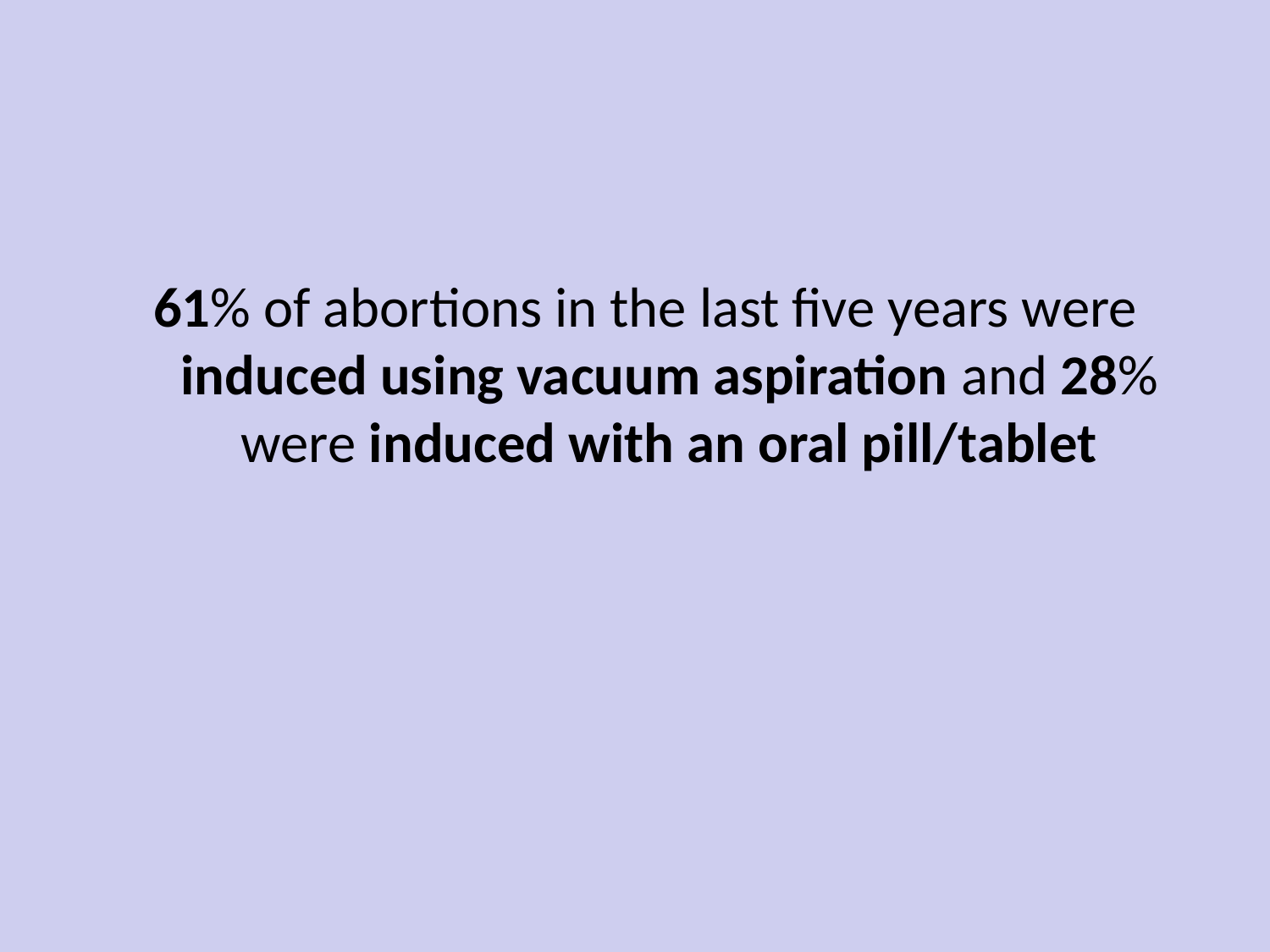

61% of abortions in the last five years were induced using vacuum aspiration and 28% were induced with an oral pill/tablet